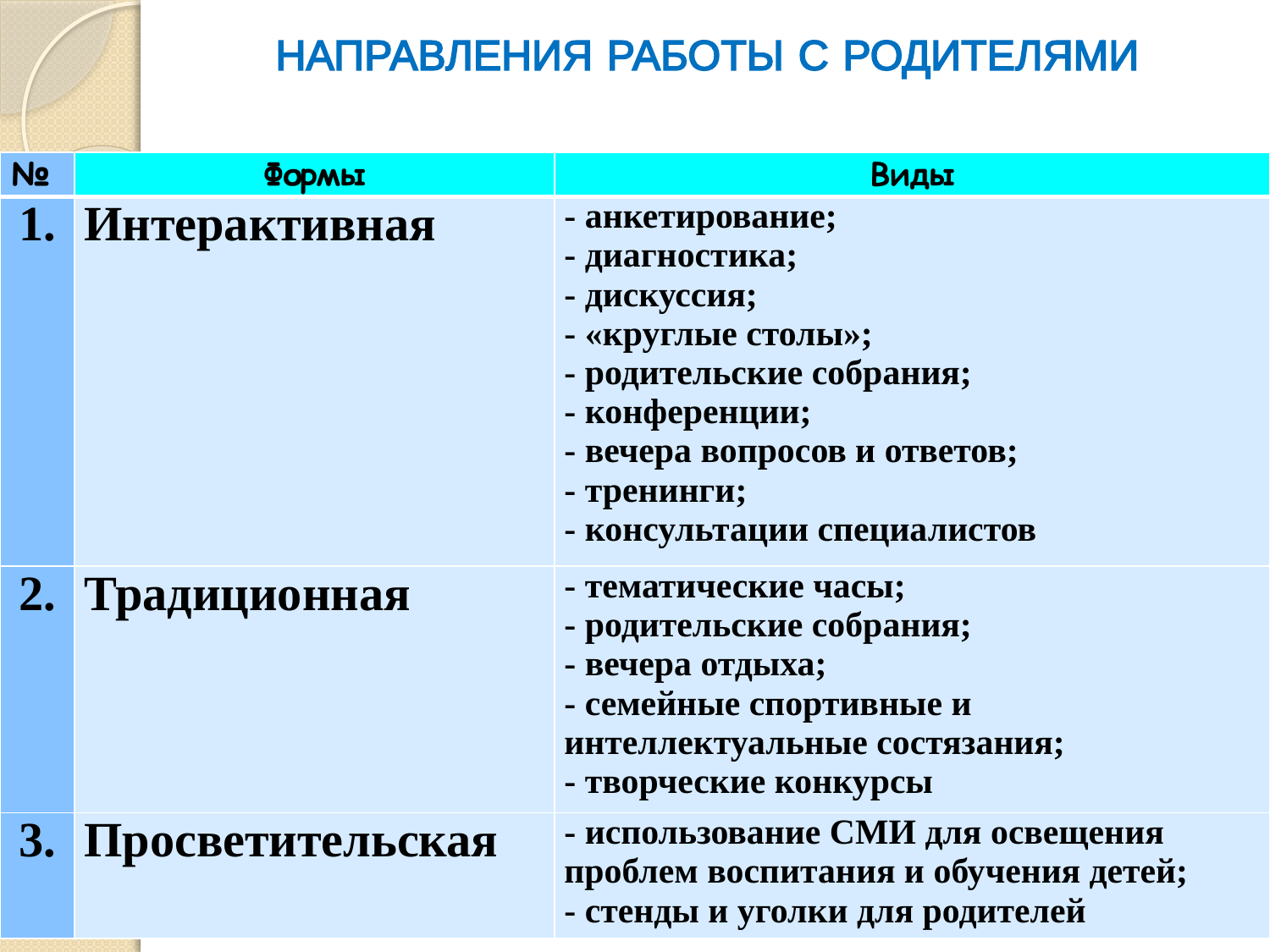

# НАПРАВЛЕНИЯ РАБОТЫ С РОДИТЕЛЯМИ
| № | Формы | Виды |
| --- | --- | --- |
| 1. | Интерактивная | - анкетирование; - диагностика; - дискуссия; - «круглые столы»; - родительские собрания; - конференции; - вечера вопросов и ответов; - тренинги; - консультации специалистов |
| 2. | Традиционная | - тематические часы; - родительские собрания; - вечера отдыха; - семейные спортивные и интеллектуальные состязания; - творческие конкурсы |
| 3. | Просветительская | - использование СМИ для освещения проблем воспитания и обучения детей; - стенды и уголки для родителей |